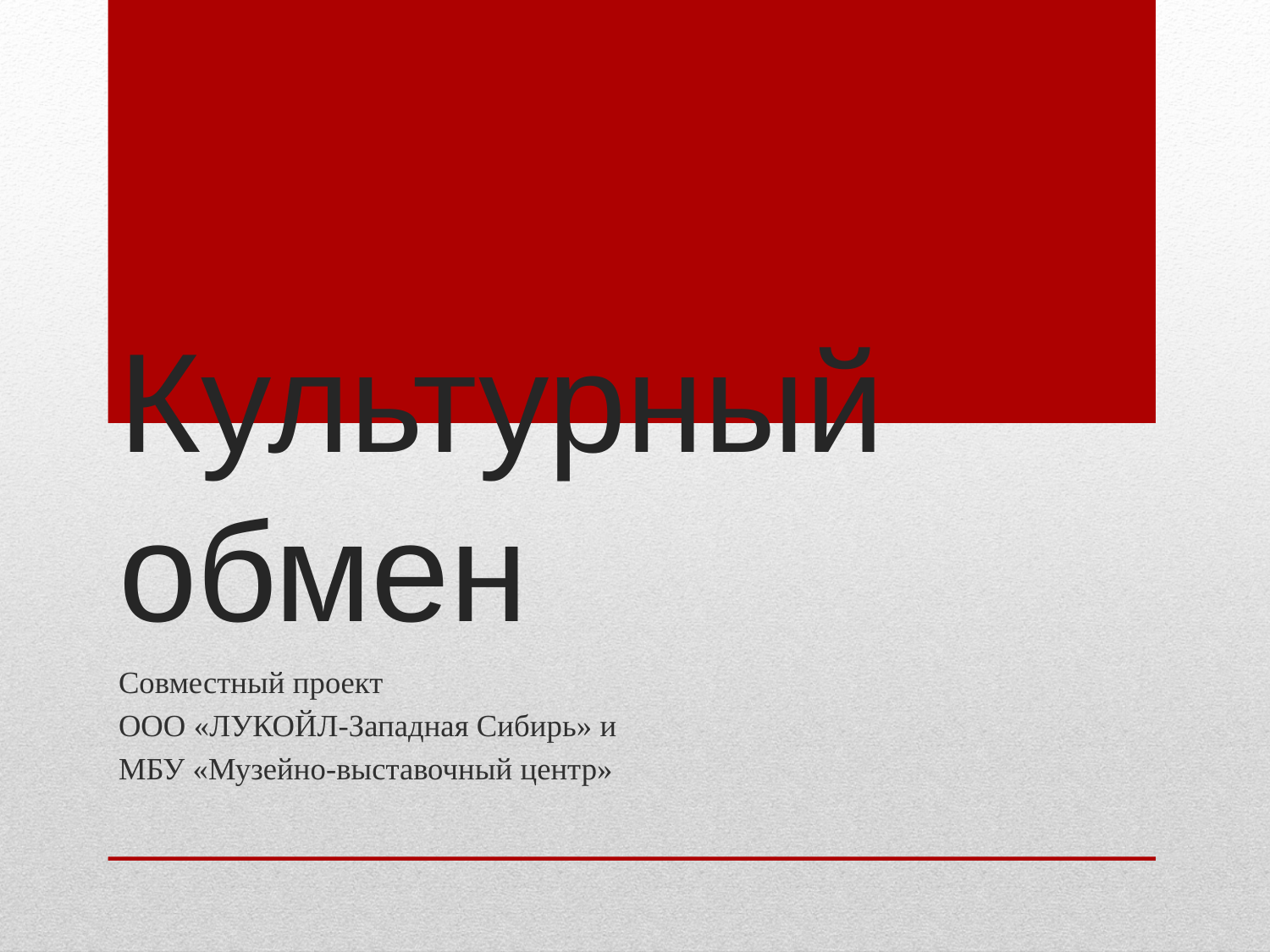

# Культурный обмен
Совместный проект
ООО «ЛУКОЙЛ-Западная Сибирь» и
МБУ «Музейно-выставочный центр»